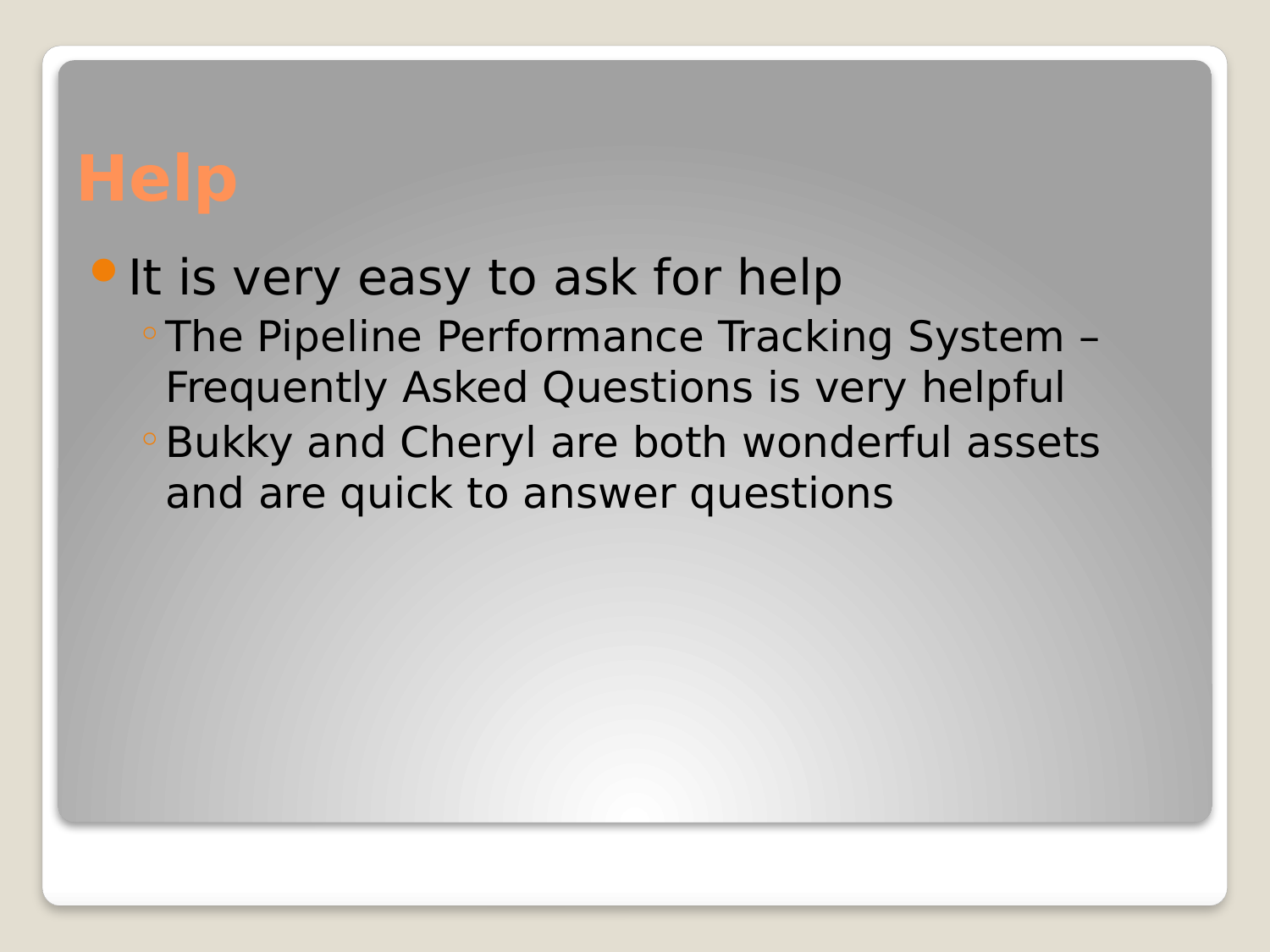

# Help
It is very easy to ask for help
The Pipeline Performance Tracking System – Frequently Asked Questions is very helpful
Bukky and Cheryl are both wonderful assets and are quick to answer questions